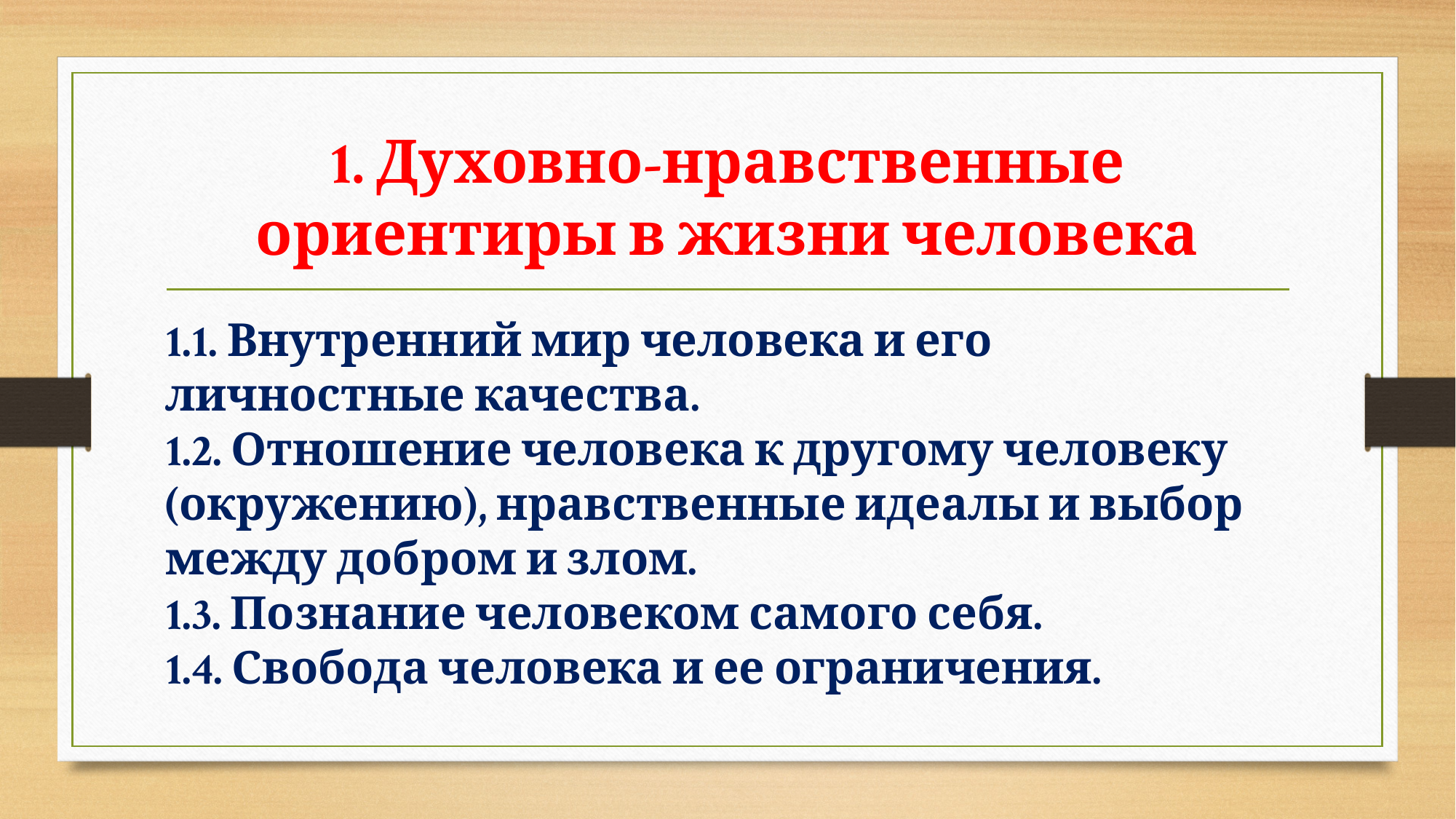

# 1. Духовно-нравственные ориентиры в жизни человека
1.1. Внутренний мир человека и его личностные качества.
1.2. Отношение человека к другому человеку (окружению), нравственные идеалы и выбор между добром и злом.
1.3. Познание человеком самого себя.
1.4. Свобода человека и ее ограничения.